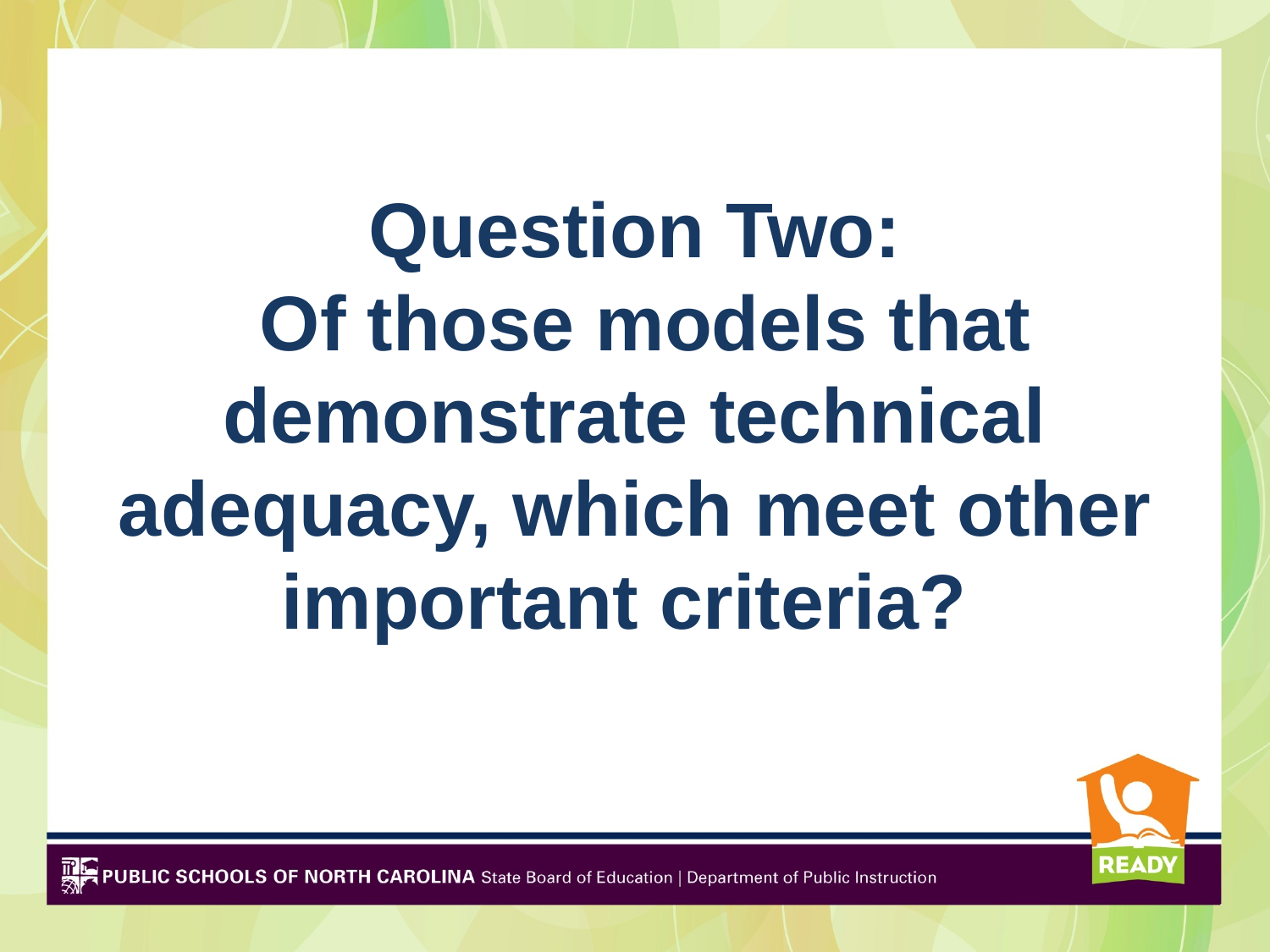

# . Question Two: Of those models that demonstrate technical adequacy, which meet other important criteria?